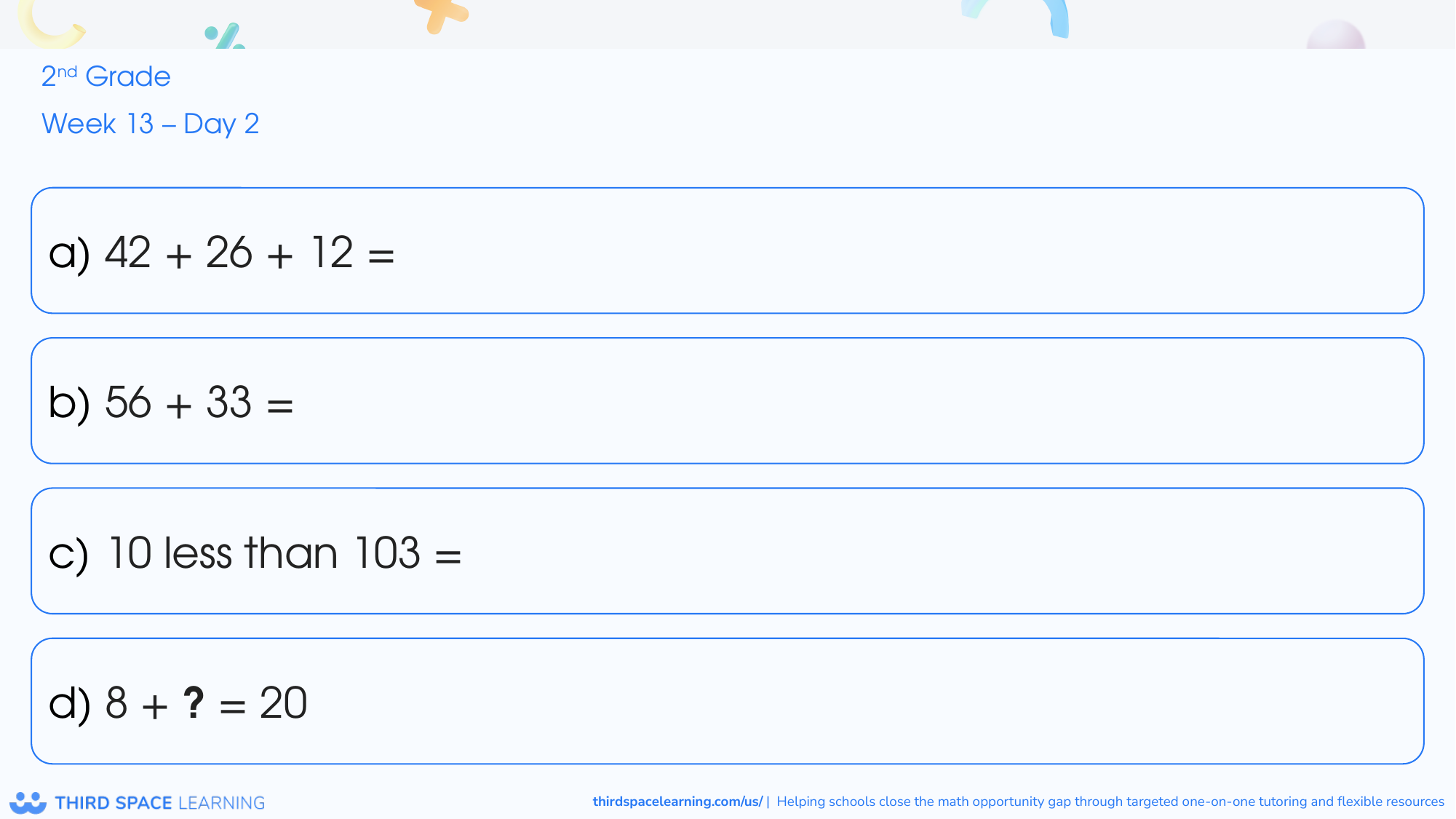

2nd Grade
Week 13 – Day 2
42 + 26 + 12 =
56 + 33 =
10 less than 103 =
8 + ? = 20